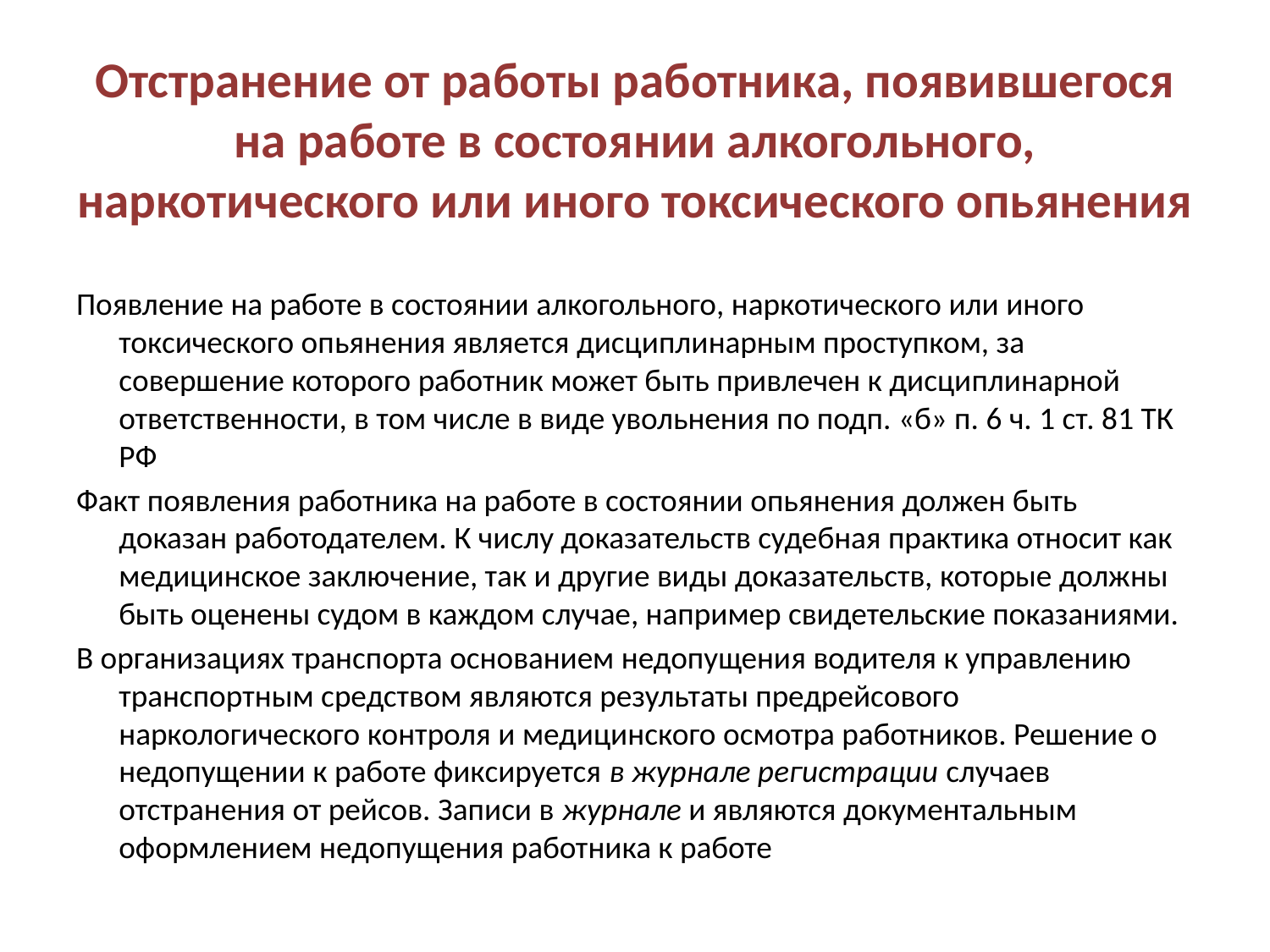

# Отстранение от работы работника, появившегося на работе в состоянии алкогольного, наркотического или иного токсического опьянения
Появление на работе в состоянии алкогольного, наркотического или иного токсического опьянения является дисциплинарным проступком, за совершение которого работник может быть привлечен к дисциплинарной ответственности, в том числе в виде увольнения по подп. «б» п. 6 ч. 1 ст. 81 ТК РФ
Факт появления работника на работе в состоянии опьянения должен быть доказан работодателем. К числу доказательств судебная практика относит как медицинское заключение, так и другие виды доказательств, которые должны быть оценены судом в каждом случае, например свидетельские показаниями.
В организациях транспорта основанием недопущения водителя к управлению транспортным средством являются результаты предрейсового наркологического контроля и медицинского осмотра работников. Решение о недопущении к работе фиксируется в журнале регистрации случаев отстранения от рейсов. Записи в журнале и являются документальным оформлением недопущения работника к работе